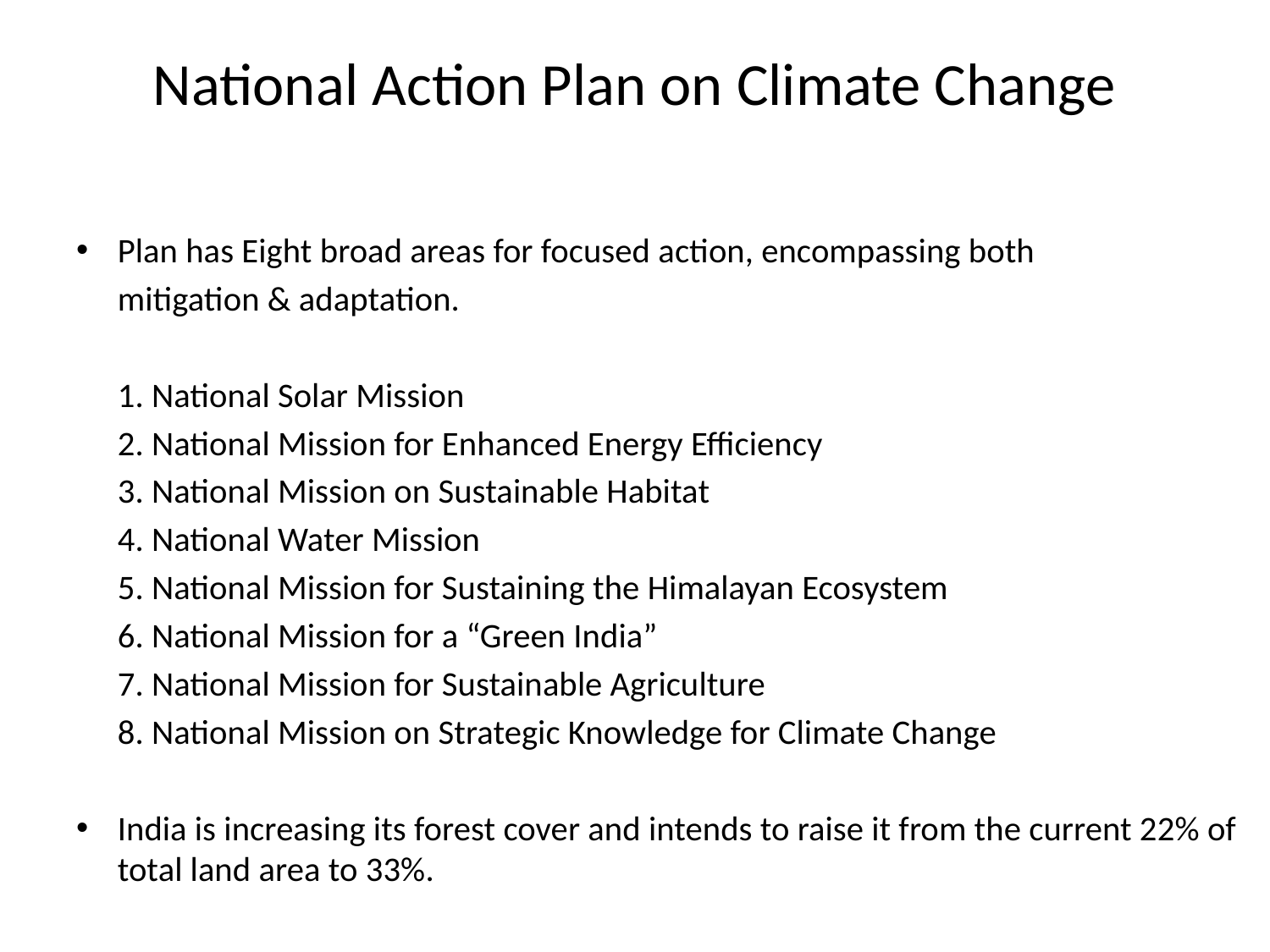

# National Action Plan on Climate Change
Plan has Eight broad areas for focused action, encompassing both
	mitigation & adaptation.

	1. National Solar Mission
	2. National Mission for Enhanced Energy Efficiency
	3. National Mission on Sustainable Habitat
	4. National Water Mission
	5. National Mission for Sustaining the Himalayan Ecosystem
	6. National Mission for a “Green India”
	7. National Mission for Sustainable Agriculture
	8. National Mission on Strategic Knowledge for Climate Change

India is increasing its forest cover and intends to raise it from the current 22% of total land area to 33%.